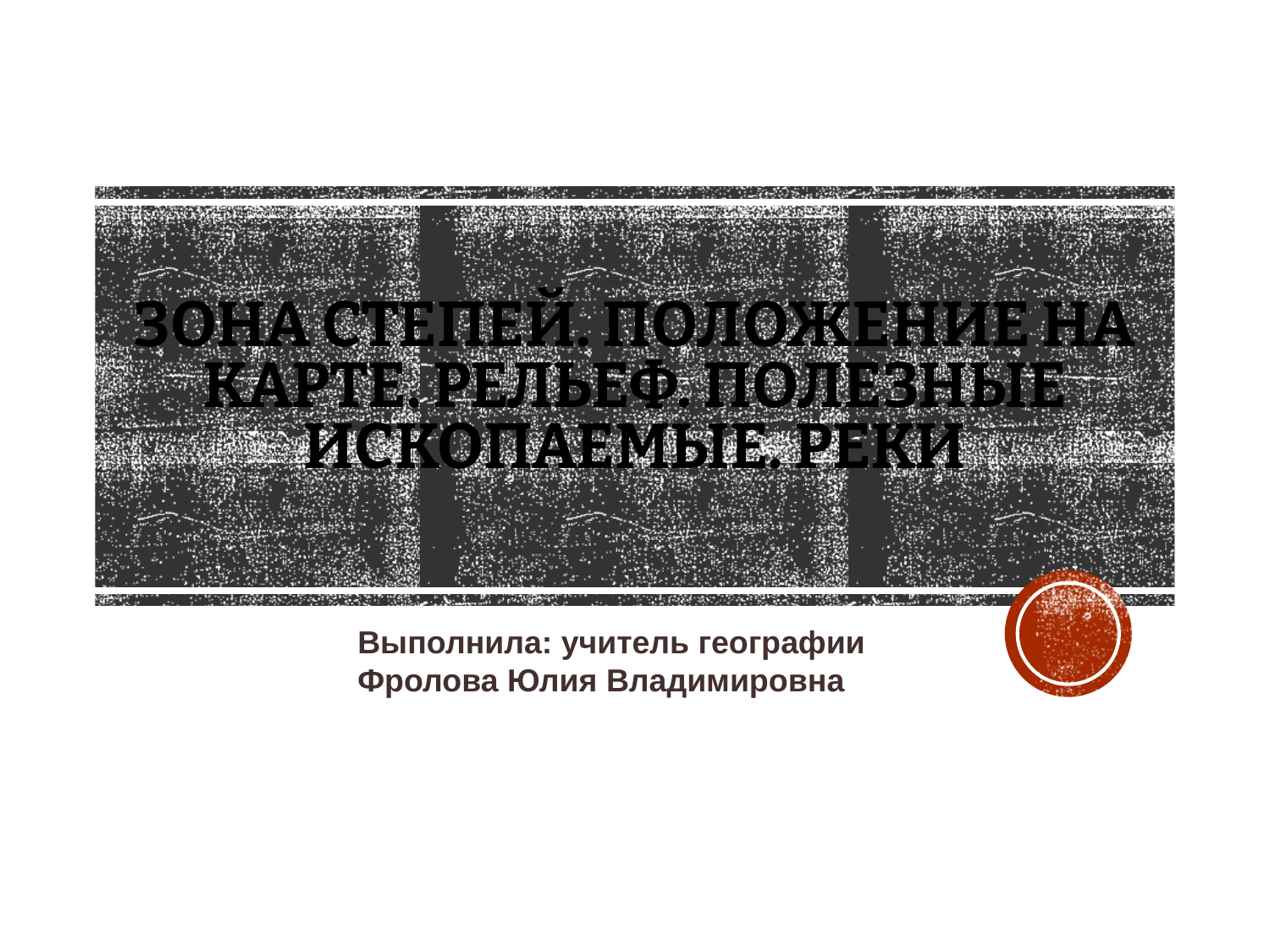

# Зона степей. Положение на карте. Рельеф. Полезные ископаемые. Реки
Выполнила: учитель географии
Фролова Юлия Владимировна